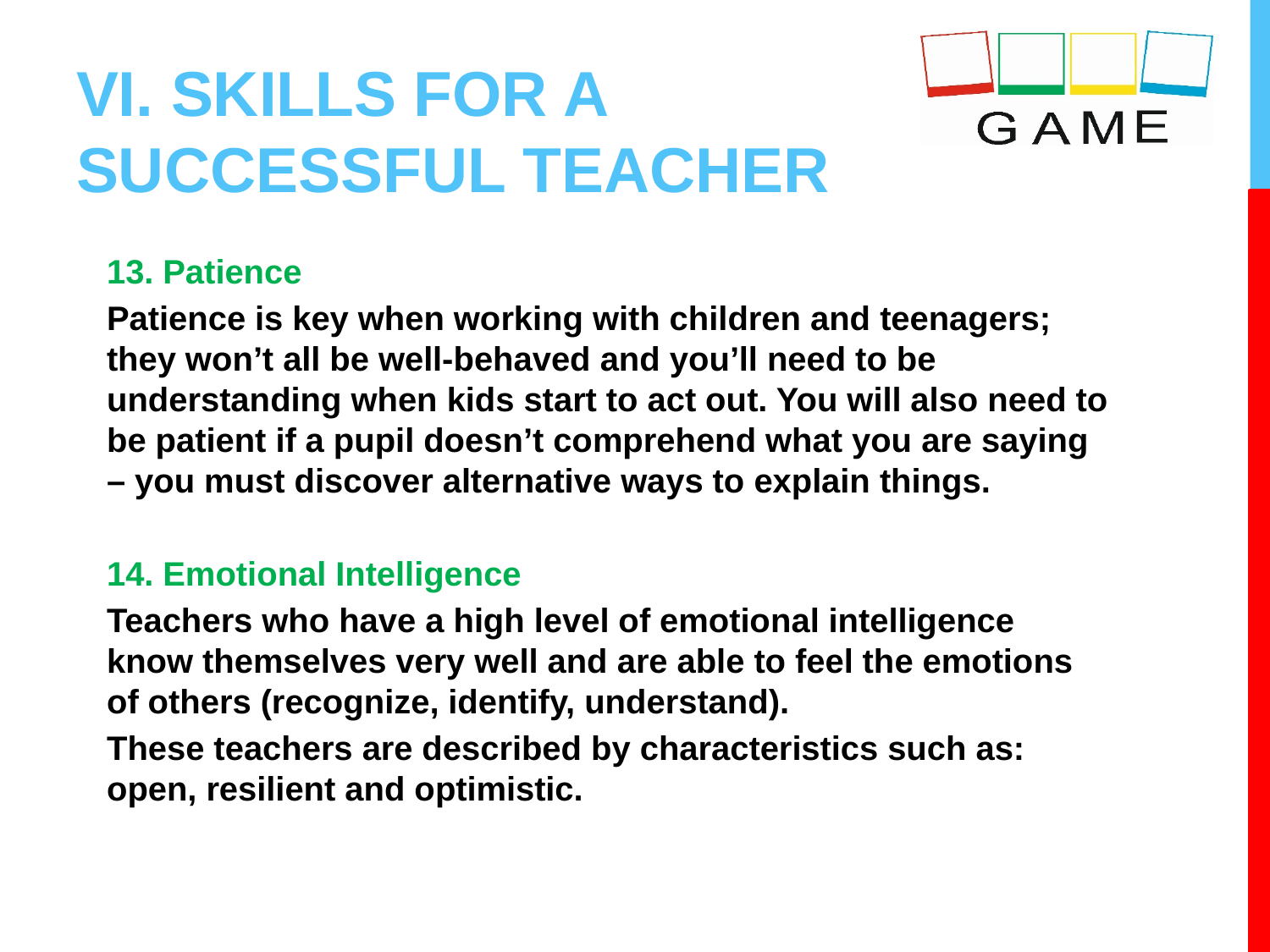

# VI. SKILLS FOR A SUCCESSFUL TEACHER
13. Patience
Patience is key when working with children and teenagers; they won’t all be well-behaved and you’ll need to be understanding when kids start to act out. You will also need to be patient if a pupil doesn’t comprehend what you are saying – you must discover alternative ways to explain things.

14. Emotional Intelligence
Teachers who have a high level of emotional intelligence know themselves very well and are able to feel the emotions of others (recognize, identify, understand).
These teachers are described by characteristics such as: open, resilient and optimistic.